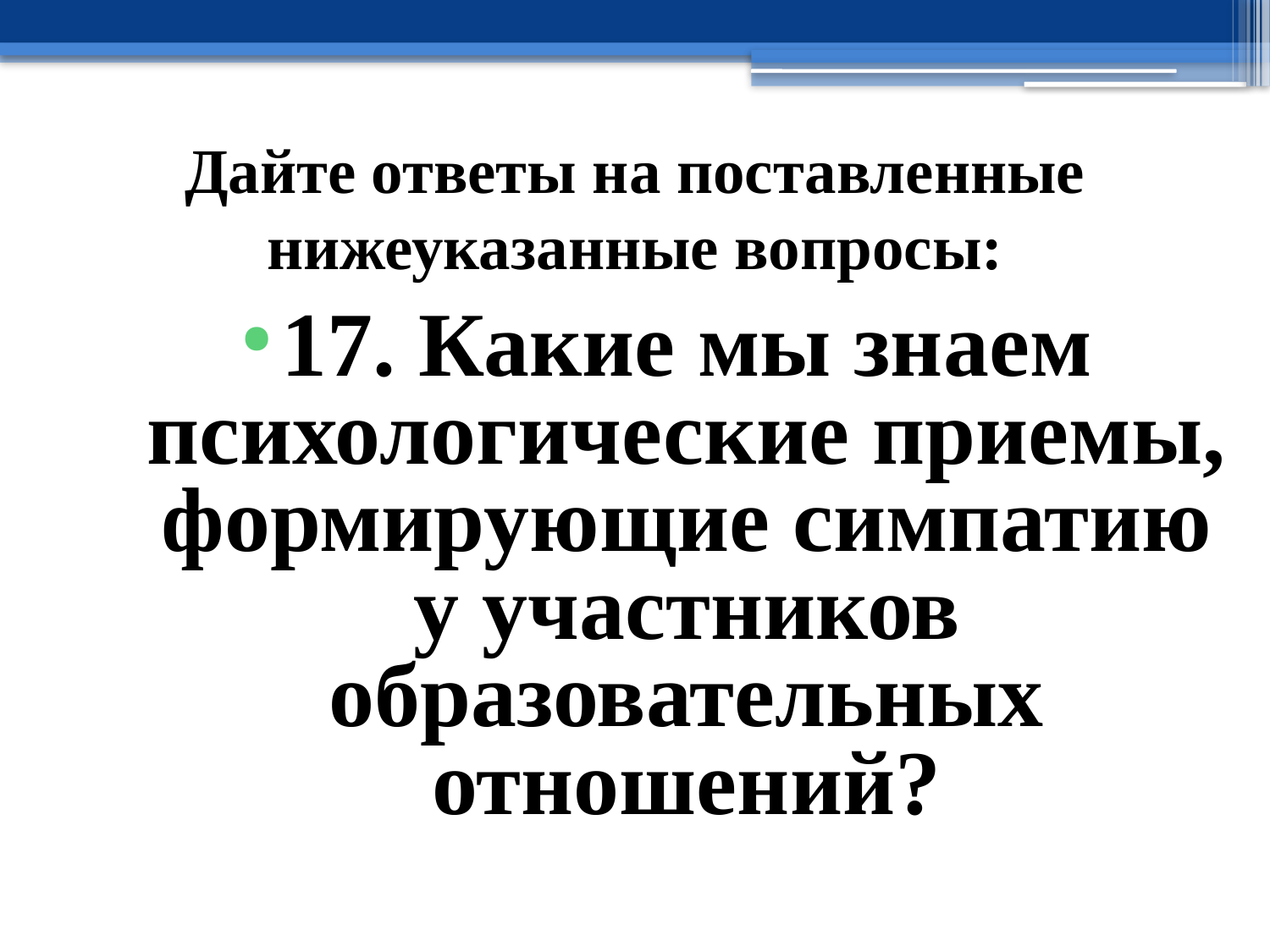

# Дайте ответы на поставленные нижеуказанные вопросы:
17. Какие мы знаем психологические приемы, формирующие симпатию у участников образовательных отношений?